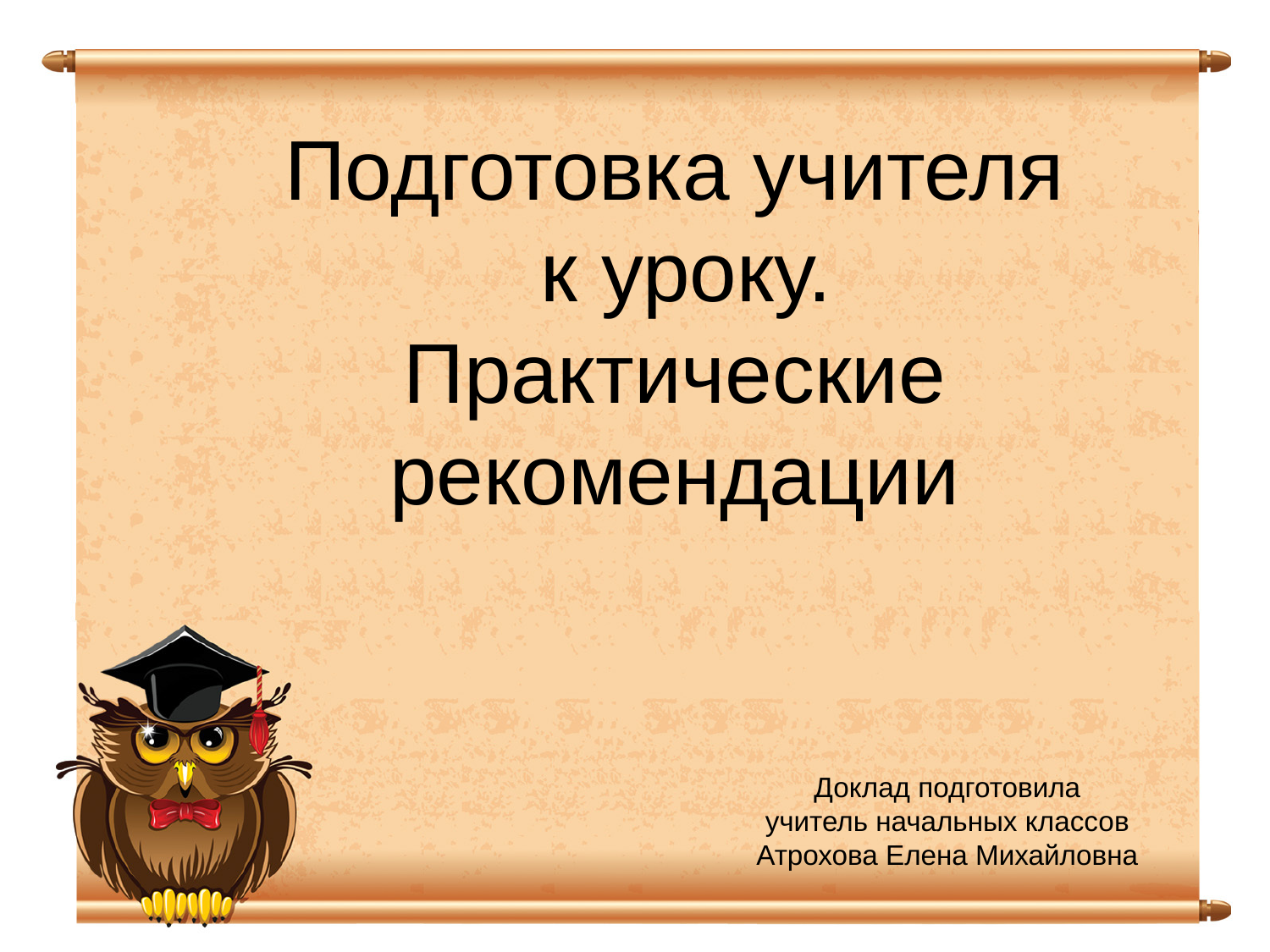

Подготовка учителя
 к уроку.
Практические рекомендации
Доклад подготовила
учитель начальных классов
Атрохова Елена Михайловна